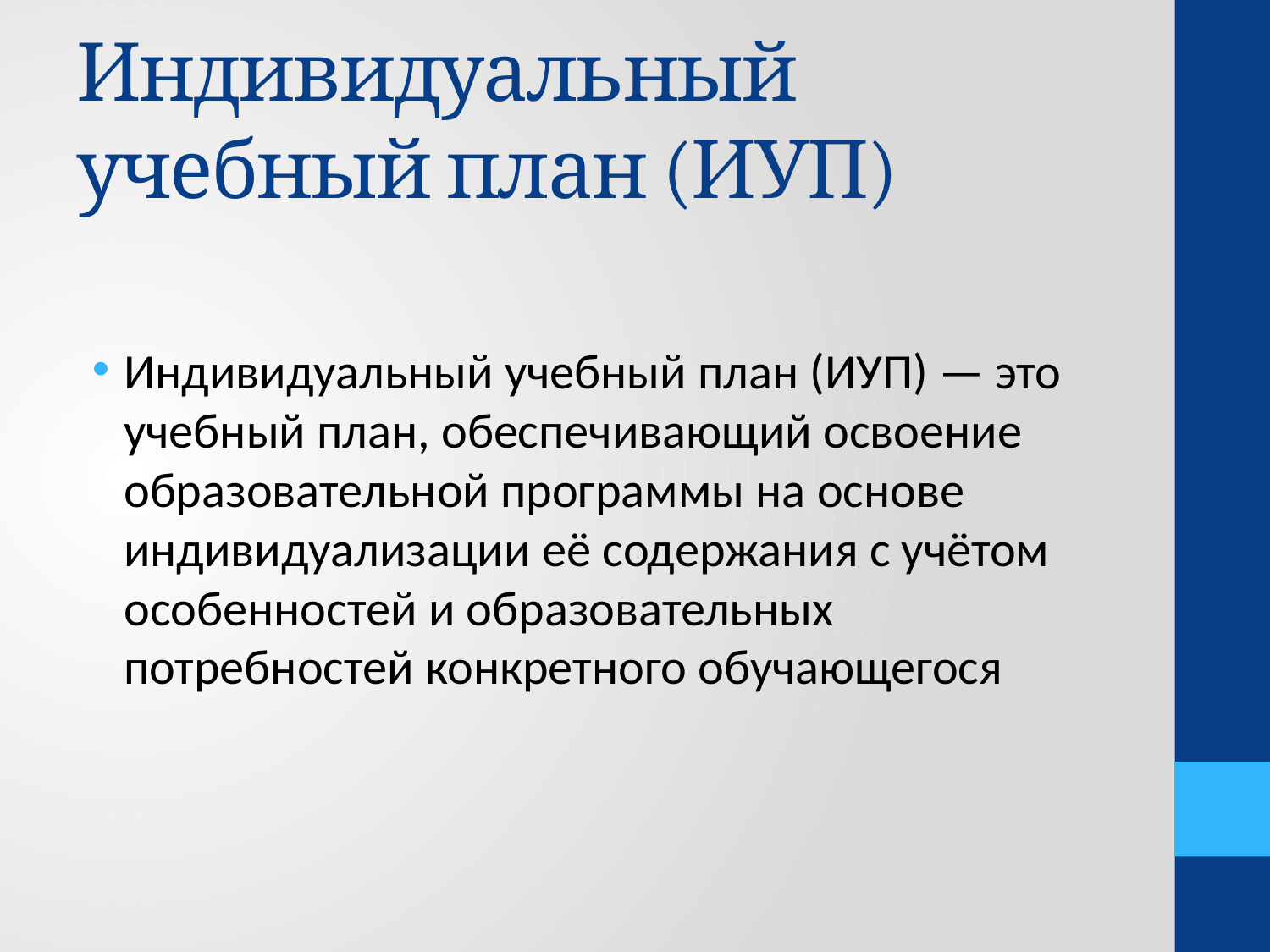

# Индивидуальный учебный план (ИУП)

Индивидуальный учебный план (ИУП) — это учебный план, обеспечивающий освоение образовательной программы на основе индивидуализации её содержания с учётом особенностей и образовательных потребностей конкретного обучающегося